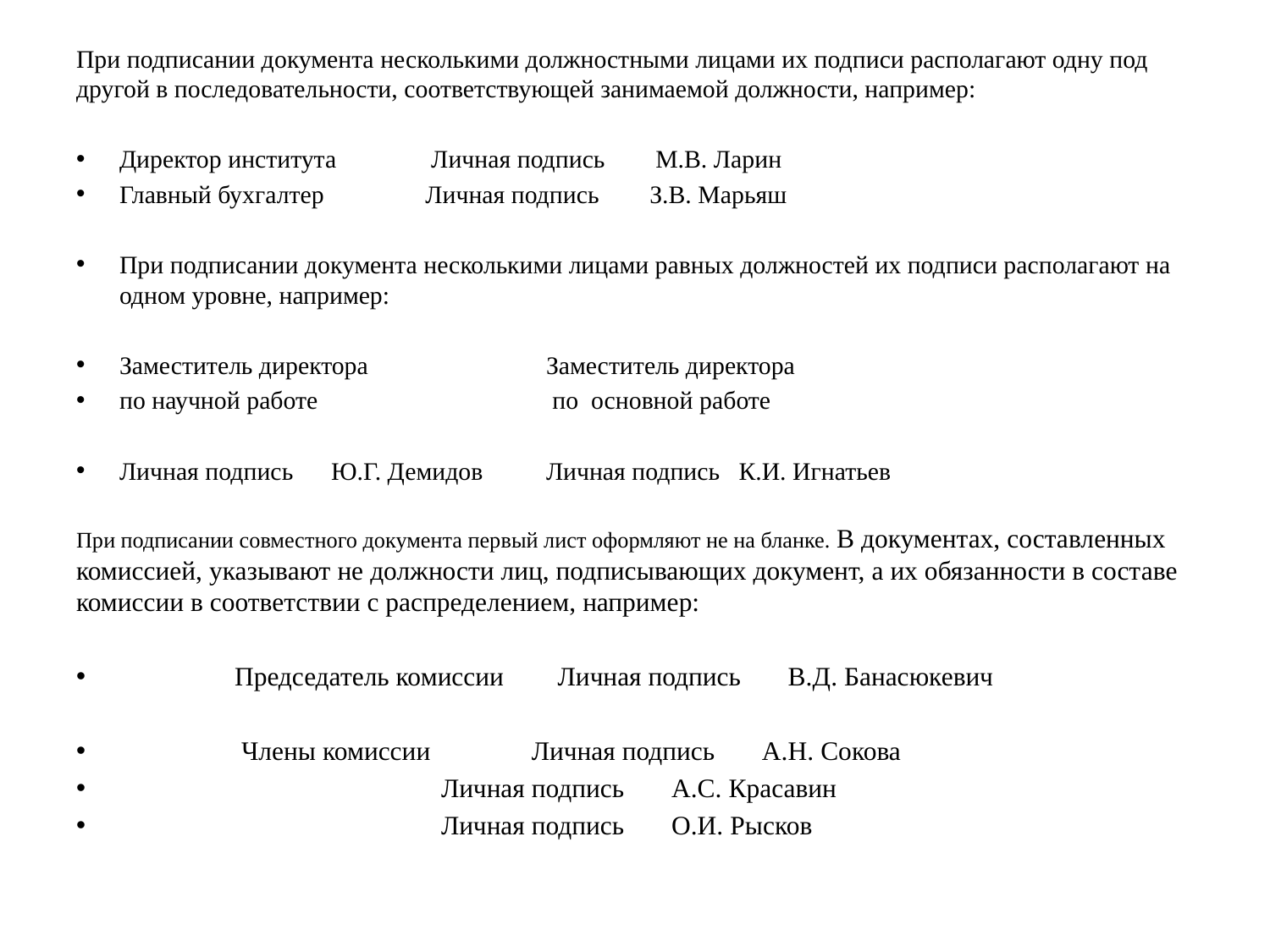

При подписании документа несколькими должностными лицами их подписи располагают одну под другой в последовательности, соответствующей занимаемой должности, например:

Директор института               Личная подпись        М.В. Ларин
Главный бухгалтер                Личная подпись        З.В. Марьяш

При подписании документа несколькими лицами равных должностей их подписи располагают на одном уровне, например:

Заместитель директора               	Заместитель директора
по научной работе                  		 по  основной работе

Личная подпись      Ю.Г. Демидов    	Личная подпись   К.И. Игнатьев

При подписании совместного документа первый лист оформляют не на бланке. В документах, составленных комиссией, указывают не должности лиц, подписывающих документ, а их обязанности в составе комиссии в соответствии с распределением, например:

                 Председатель комиссии        Личная подпись       В.Д. Банасюкевич

                  Члены комиссии               Личная подпись       А.Н. Сокова
                           		                Личная подпись       А.С. Красавин
                             	                Личная подпись       О.И. Рысков